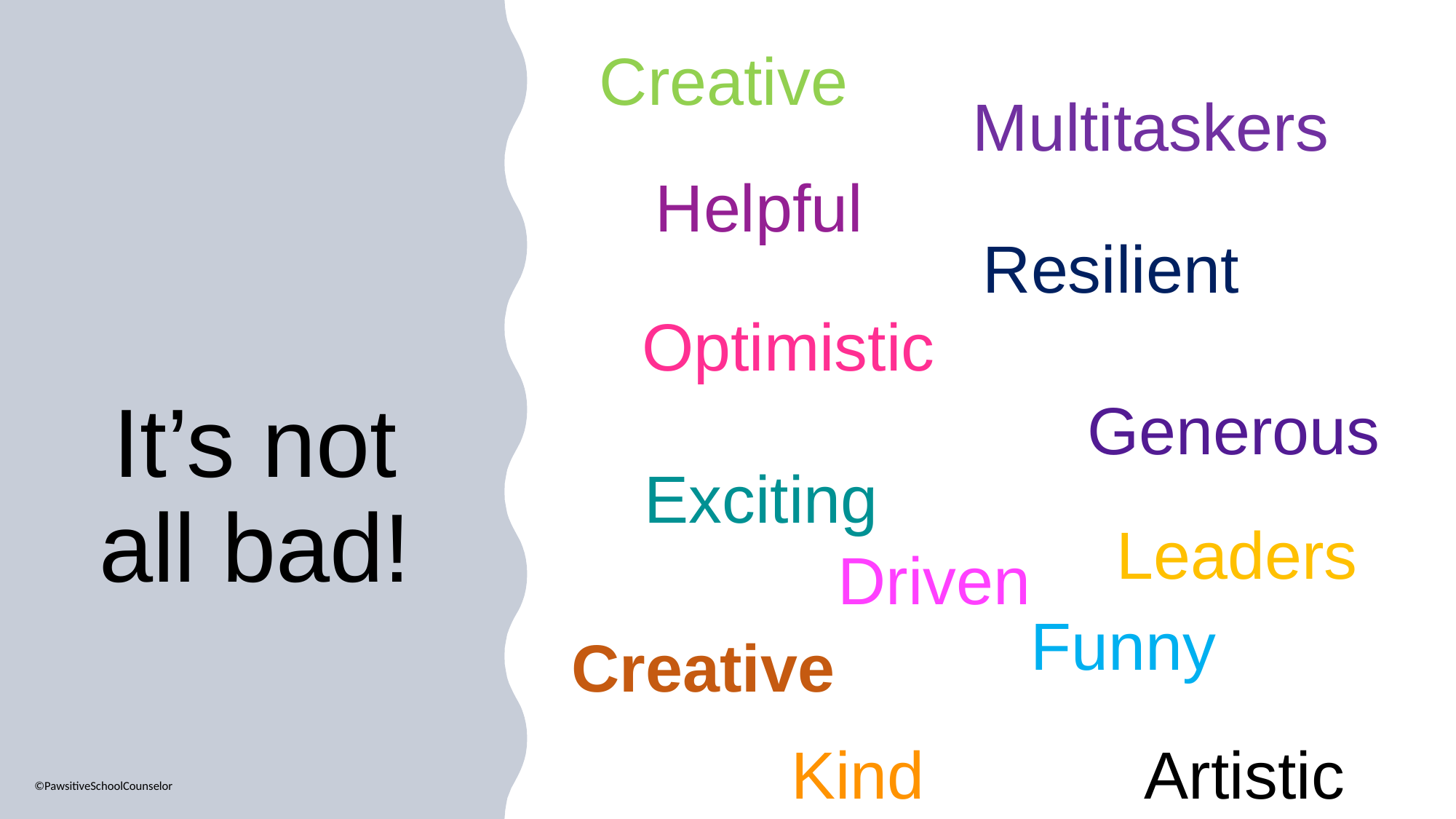

Helpful
Creative

Multitaskers

# It’s not all bad!
Resilient

Optimistic
Generous
Exciting
Leaders
Driven
Funny
Creative

Kind
Artistic
©PawsitiveSchoolCounselor